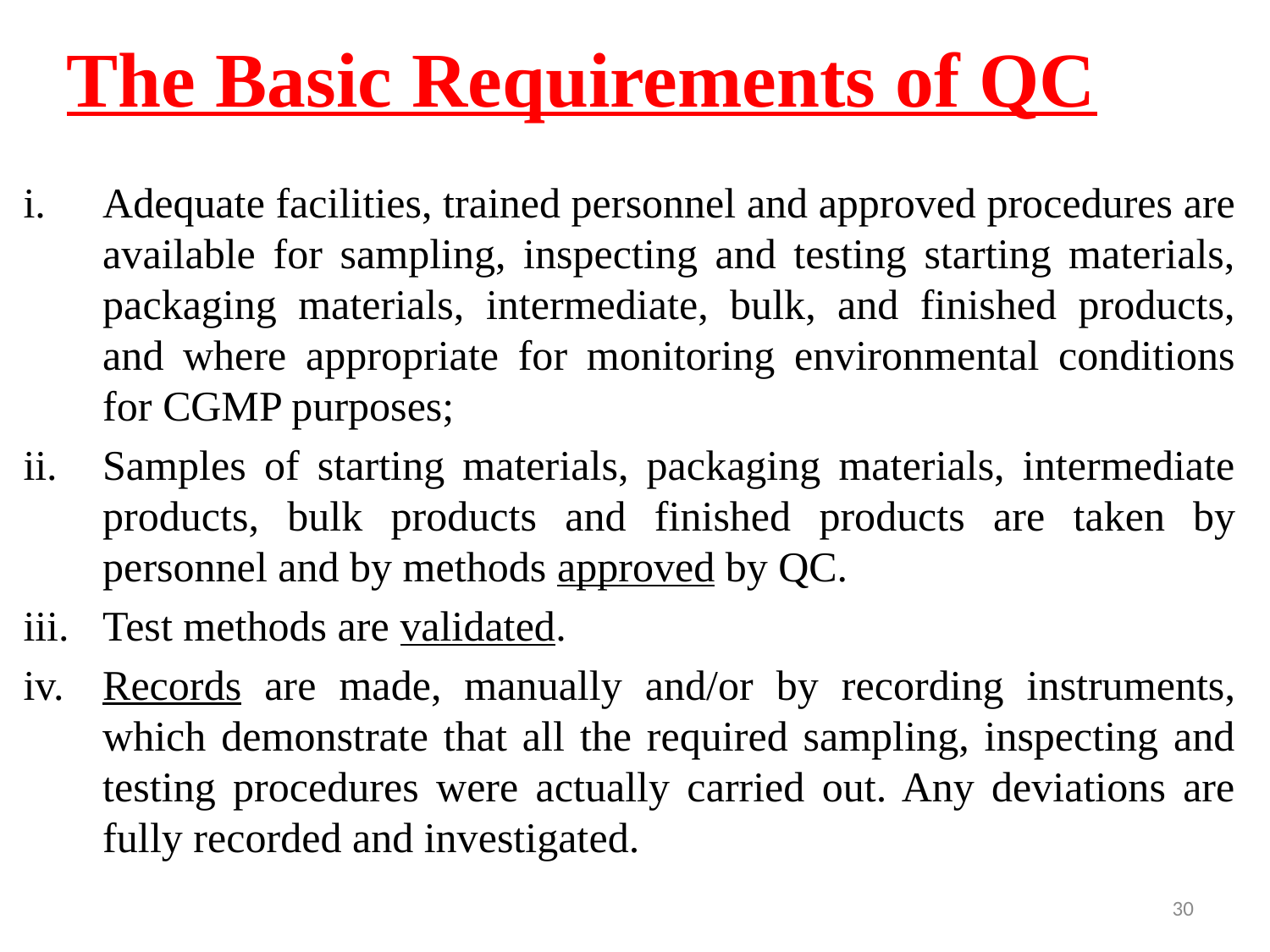

# The Basic Requirements of QC
Adequate facilities, trained personnel and approved procedures are available for sampling, inspecting and testing starting materials, packaging materials, intermediate, bulk, and finished products, and where appropriate for monitoring environmental conditions for CGMP purposes;
Samples of starting materials, packaging materials, intermediate products, bulk products and finished products are taken by personnel and by methods approved by QC.
Test methods are validated.
Records are made, manually and/or by recording instruments, which demonstrate that all the required sampling, inspecting and testing procedures were actually carried out. Any deviations are fully recorded and investigated.
30